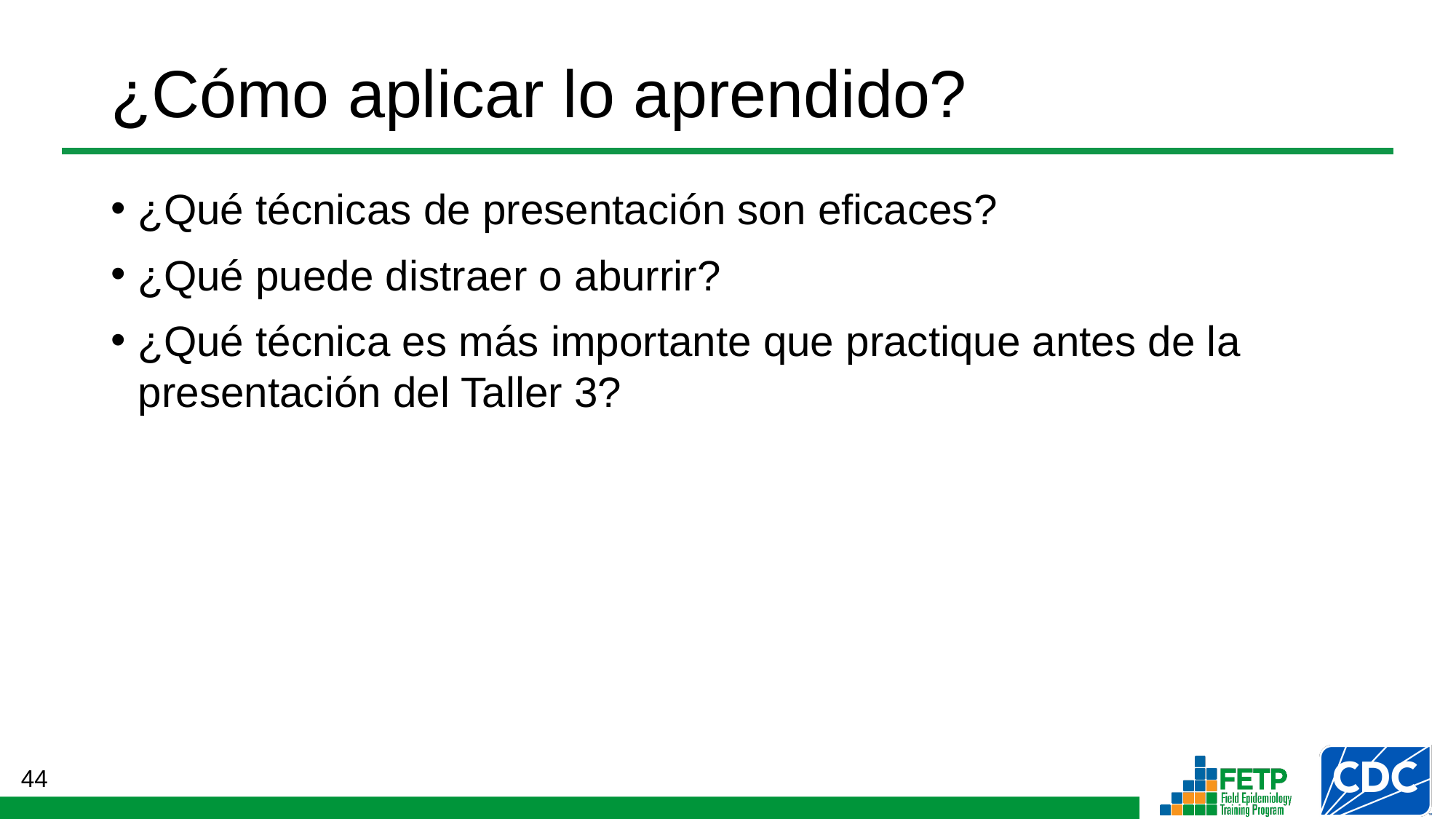

# ¿Cómo aplicar lo aprendido?
¿Qué técnicas de presentación son eficaces?
¿Qué puede distraer o aburrir?
¿Qué técnica es más importante que practique antes de la presentación del Taller 3?